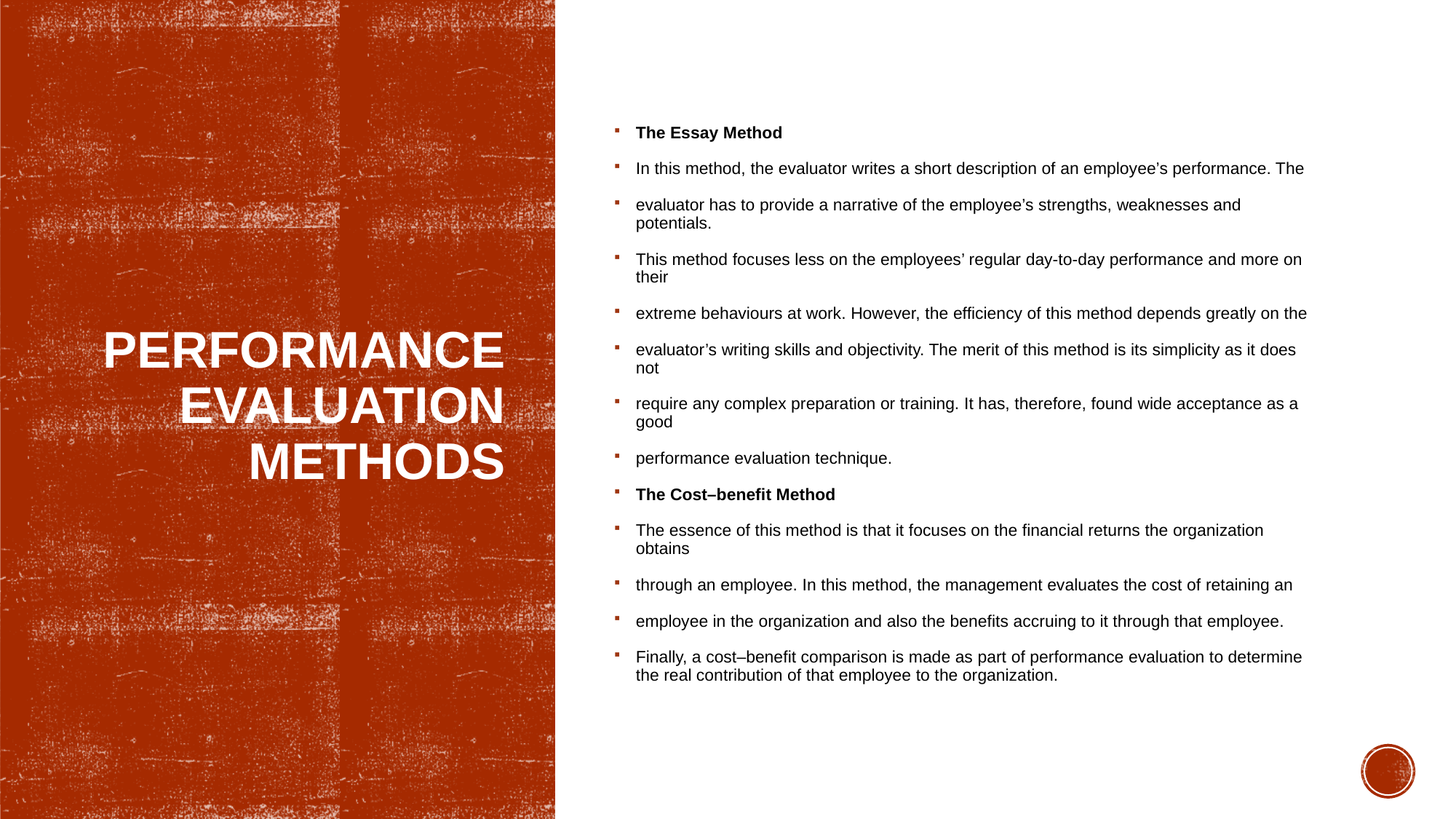

The Essay Method
In this method, the evaluator writes a short description of an employee’s performance. The
evaluator has to provide a narrative of the employee’s strengths, weaknesses and potentials.
This method focuses less on the employees’ regular day-to-day performance and more on their
extreme behaviours at work. However, the efficiency of this method depends greatly on the
evaluator’s writing skills and objectivity. The merit of this method is its simplicity as it does not
require any complex preparation or training. It has, therefore, found wide acceptance as a good
performance evaluation technique.
The Cost–benefit Method
The essence of this method is that it focuses on the financial returns the organization obtains
through an employee. In this method, the management evaluates the cost of retaining an
employee in the organization and also the benefits accruing to it through that employee.
Finally, a cost–benefit comparison is made as part of performance evaluation to determine the real contribution of that employee to the organization.
# Performance Evaluation Methods